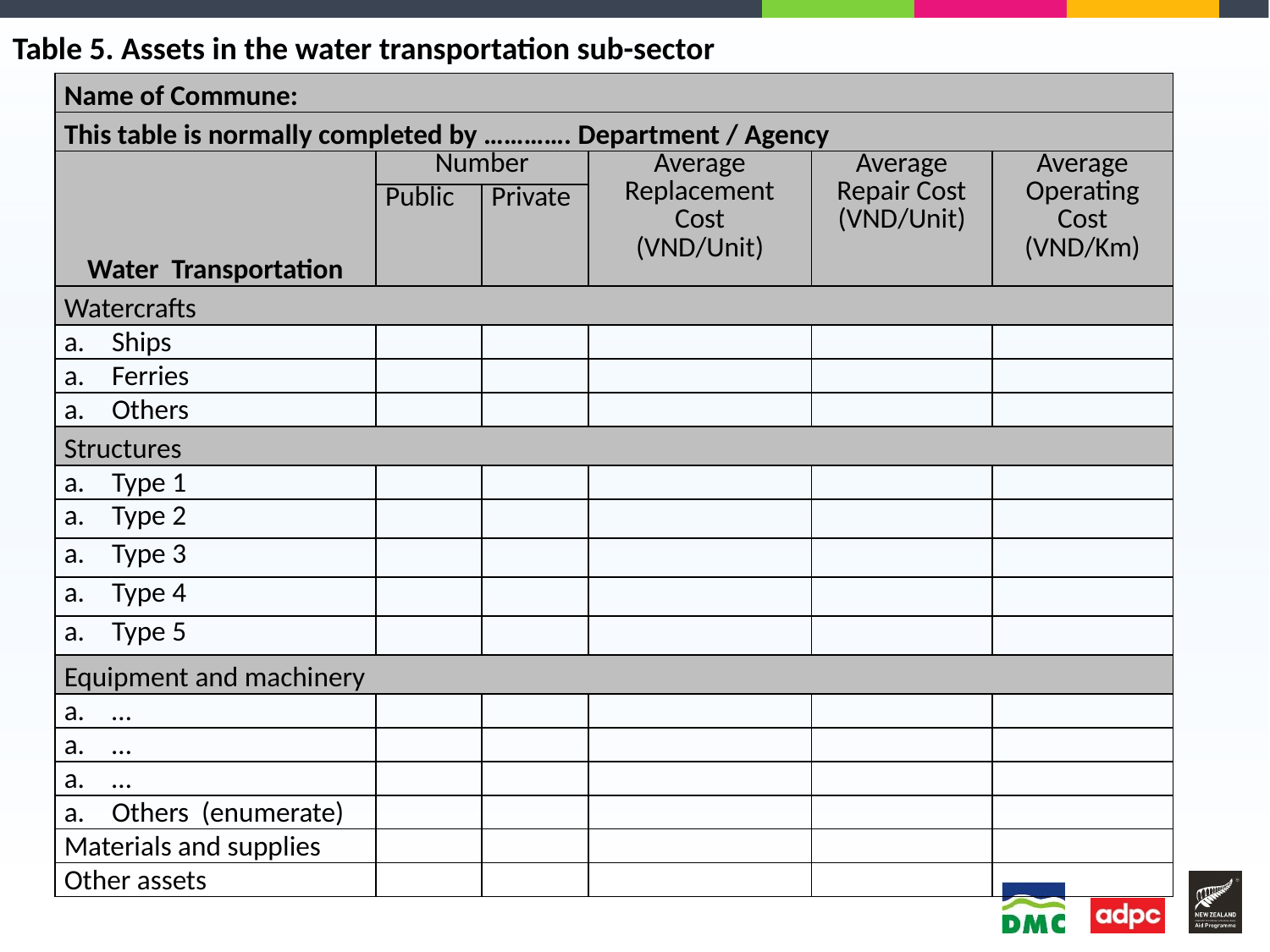

Table 5. Assets in the water transportation sub-sector
| Name of Commune: |  |  |  |  |  |
| --- | --- | --- | --- | --- | --- |
| This table is normally completed by …………. Department / Agency |  |  |  |  |  |
| Water Transportation | Number |  | Average Replacement Cost (VND/Unit) | Average Repair Cost (VND/Unit) | Average Operating Cost (VND/Km) |
|  | Public | Private |  |  |  |
| Watercrafts |  |  |  |  |  |
| Ships |  |  |  |  |  |
| Ferries |  |  |  |  |  |
| Others |  |  |  |  |  |
| Structures |  |  |  |  |  |
| Type 1 |  |  |  |  |  |
| Type 2 |  |  |  |  |  |
| Type 3 |  |  |  |  |  |
| Type 4 |  |  |  |  |  |
| Type 5 |  |  |  |  |  |
| Equipment and machinery |  |  |  |  |  |
| … |  |  |  |  |  |
| … |  |  |  |  |  |
| … |  |  |  |  |  |
| Others (enumerate) |  |  |  |  |  |
| Materials and supplies |  |  |  |  |  |
| Other assets |  |  |  |  |  |